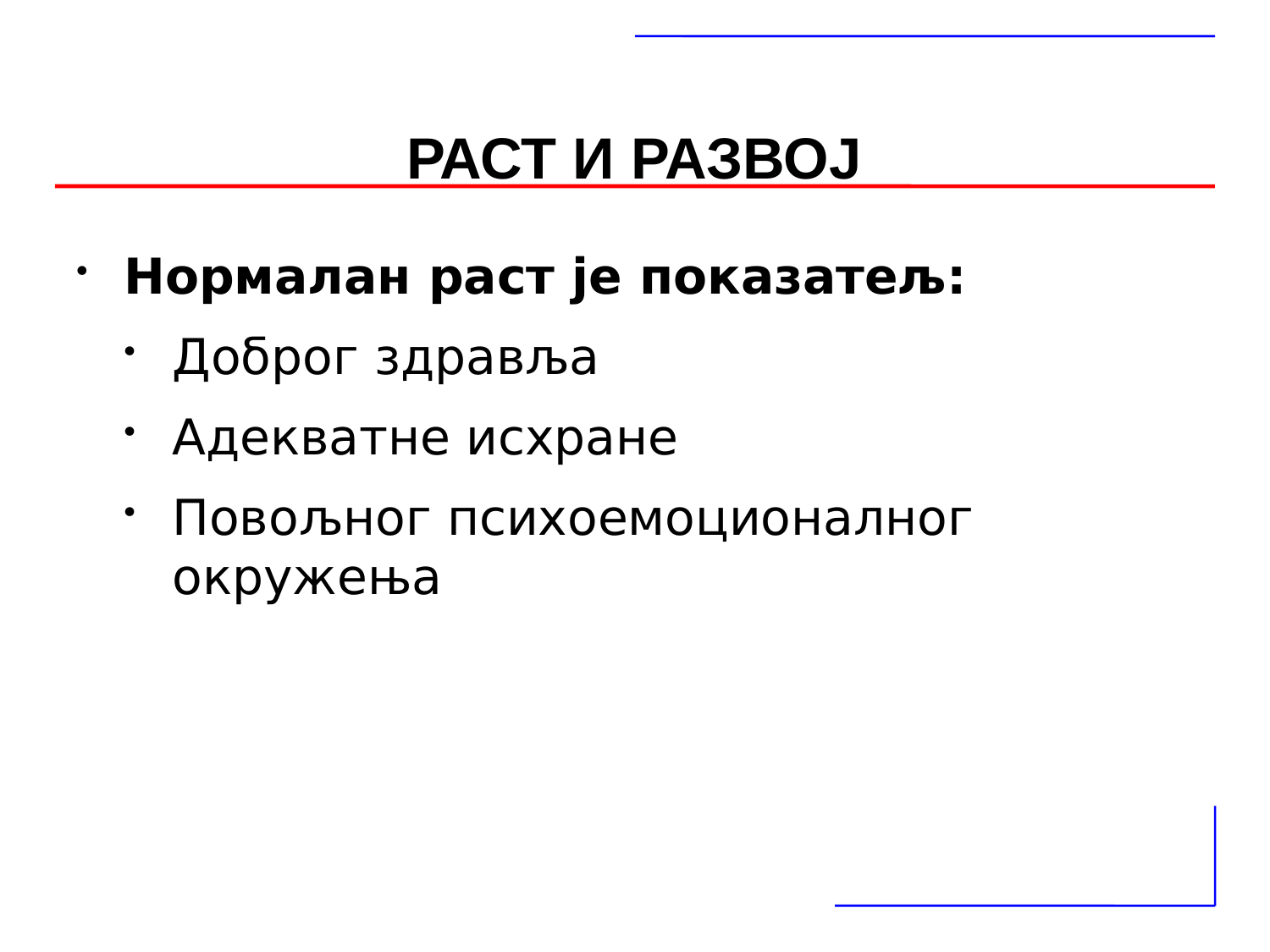

# РАСТ И РАЗВОЈ
Нормалан раст је показатељ:
Доброг здравља
Адекватне исхране
Повољног психоемоционалног окружења